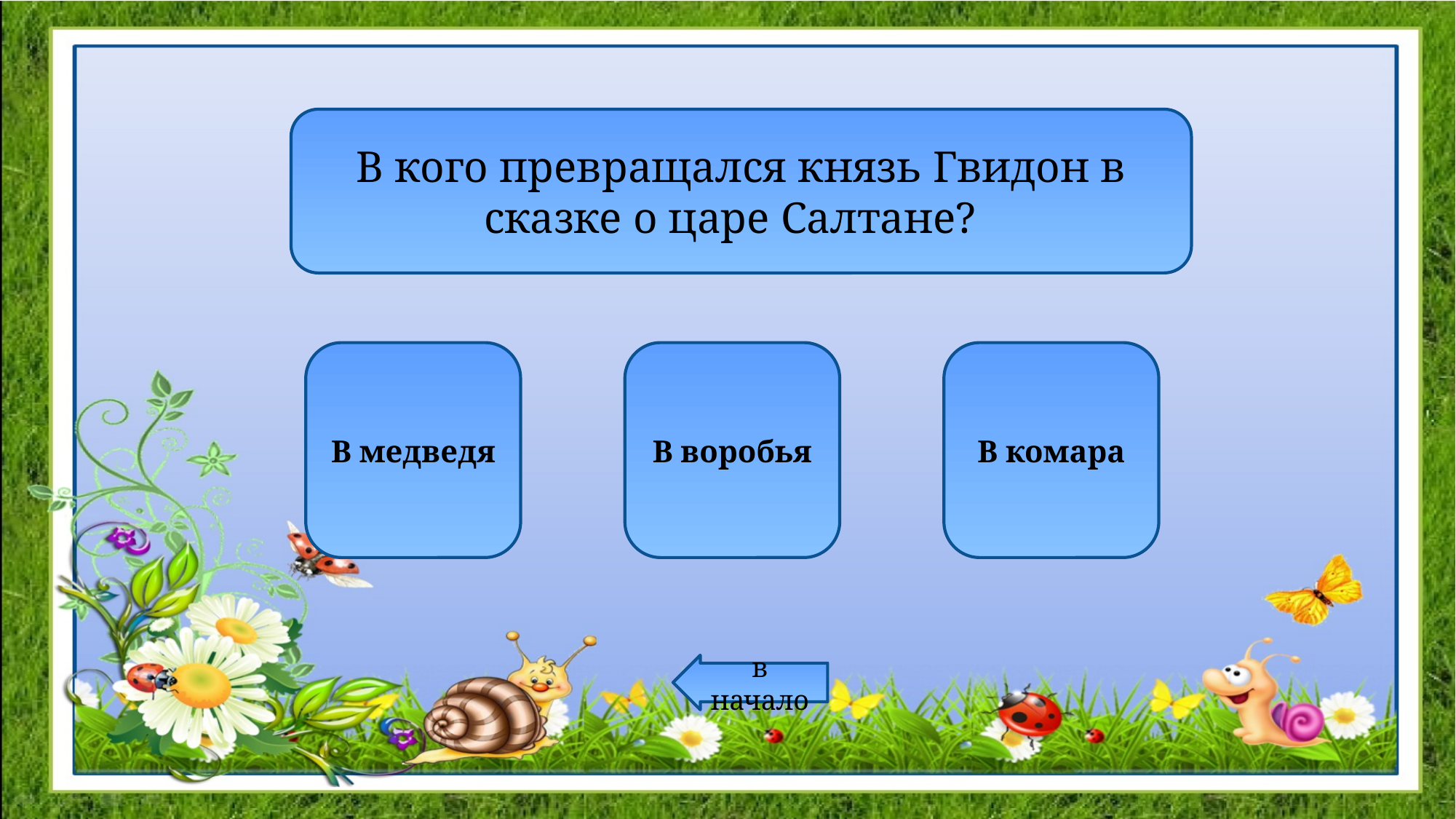

В кого превращался князь Гвидон в сказке о царе Салтане?
В медведя
В воробья
В комара
в начало